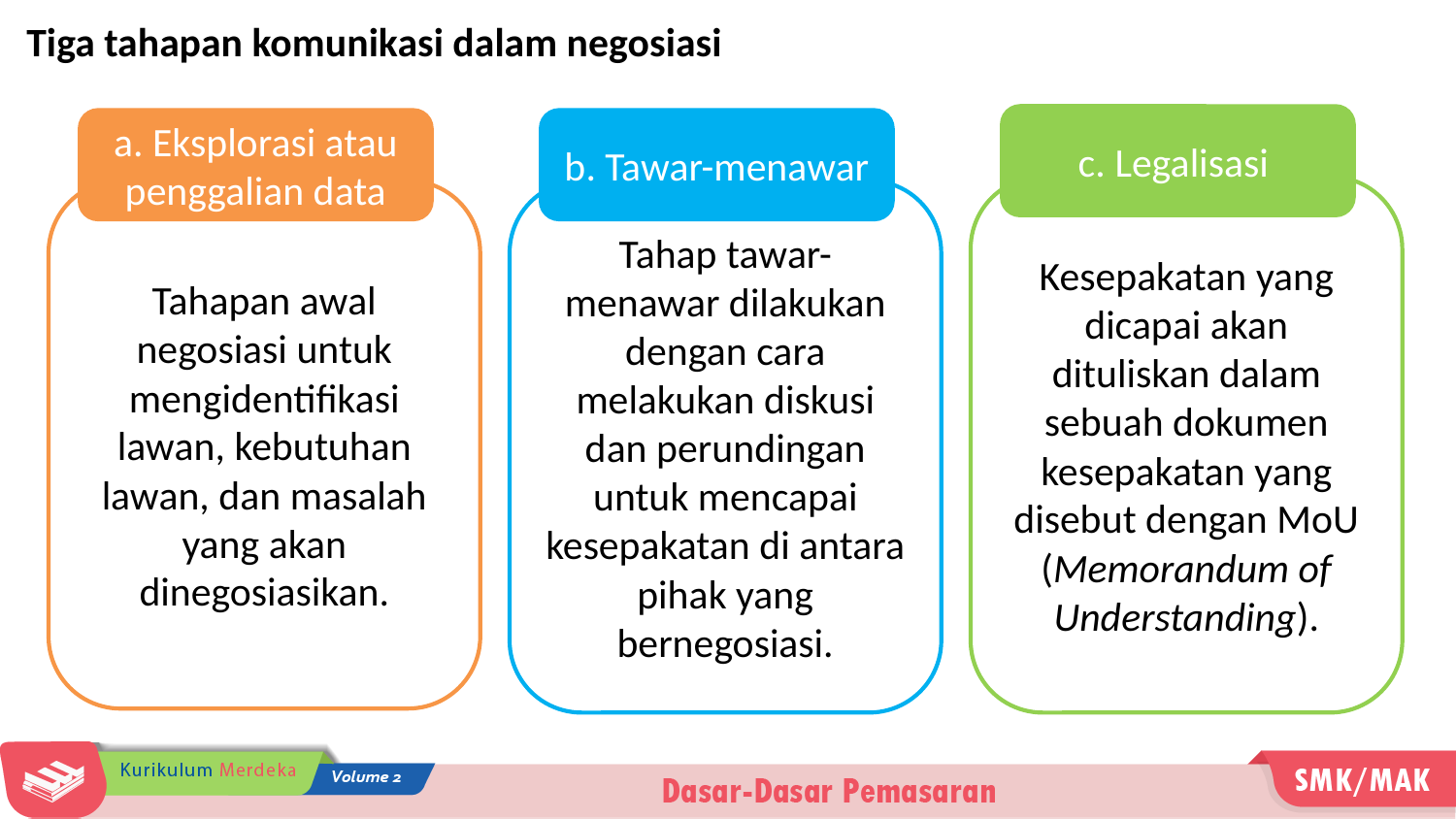

Tiga tahapan komunikasi dalam negosiasi
c. Legalisasi
a. Eksplorasi atau penggalian data
b. Tawar-menawar
Kesepakatan yang dicapai akan dituliskan dalam sebuah dokumen kesepakatan yang disebut dengan MoU (Memorandum of Understanding).
Tahapan awal negosiasi untuk mengidentifikasi lawan, kebutuhan lawan, dan masalah yang akan dinegosiasikan.
Tahap tawar-menawar dilakukan dengan cara melakukan diskusi dan perundingan untuk mencapai kesepakatan di antara pihak yang bernegosiasi.